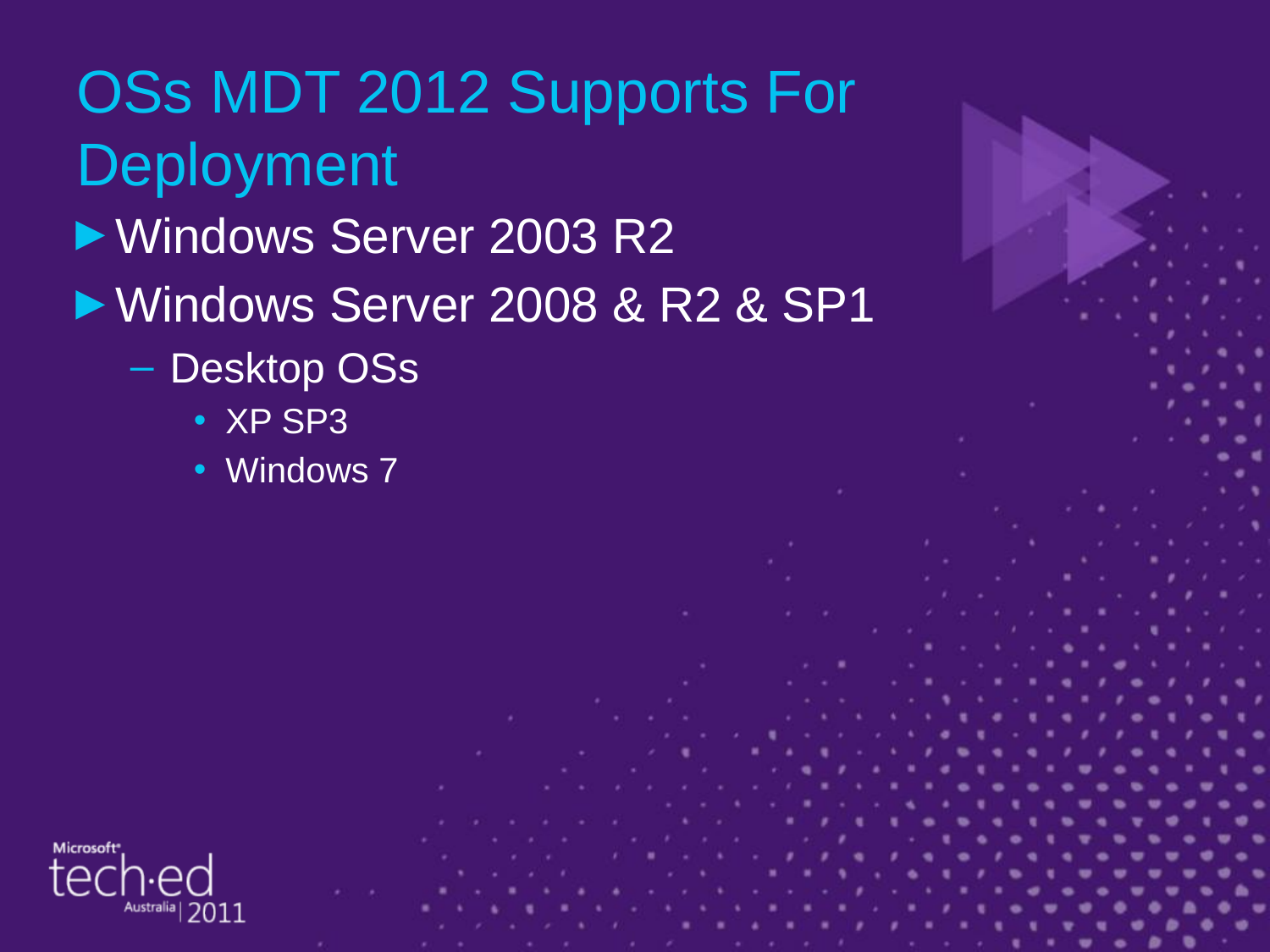

# OSs MDT 2012 Supports For Deployment
Windows Server 2003 R2
Windows Server 2008 & R2 & SP1
Desktop OSs
XP SP3
Windows 7